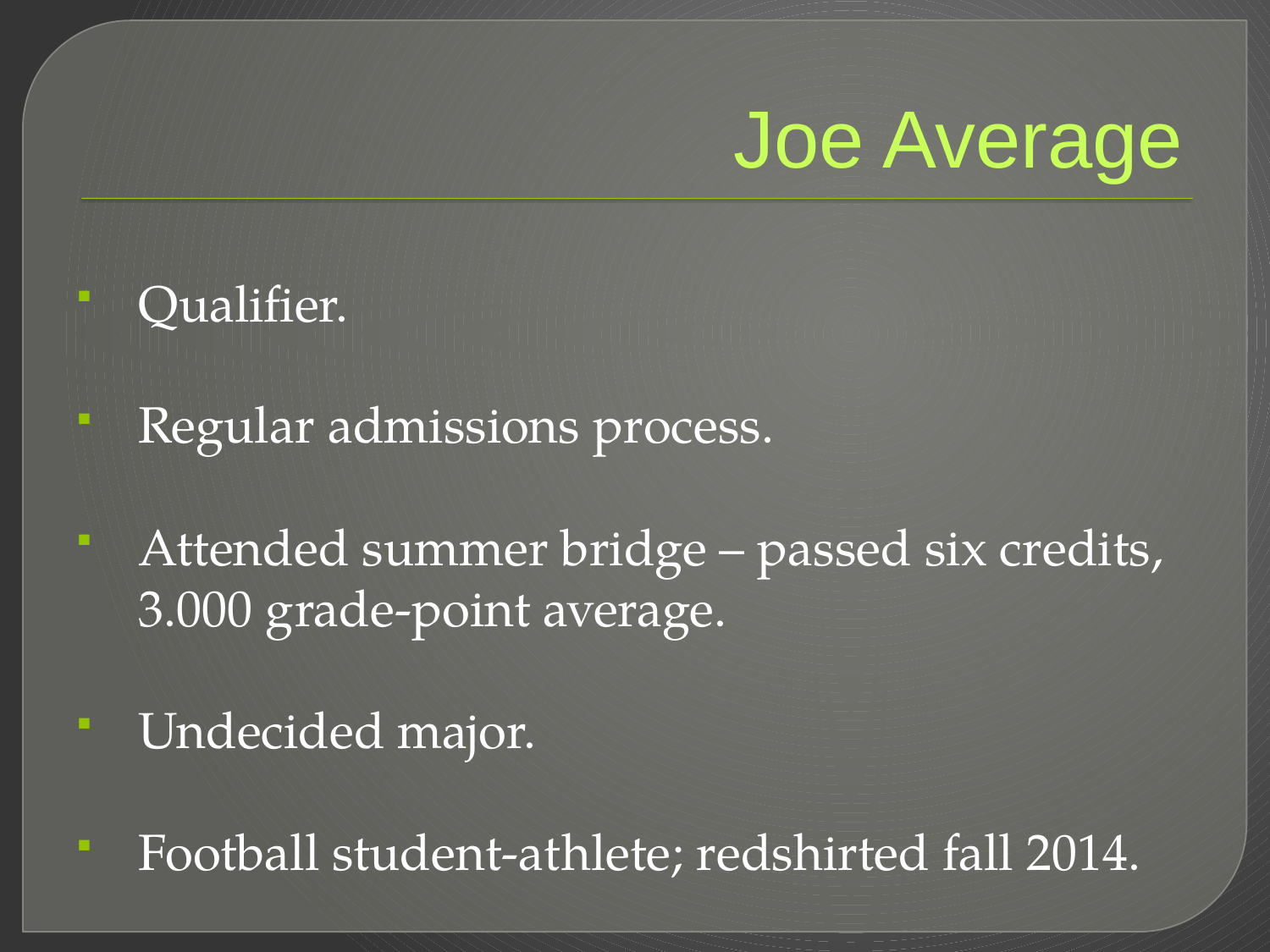

# Joe Average
Qualifier.

Regular admissions process.

Attended summer bridge – passed six credits, 3.000 grade-point average.

Undecided major.

Football student-athlete; redshirted fall 2014.